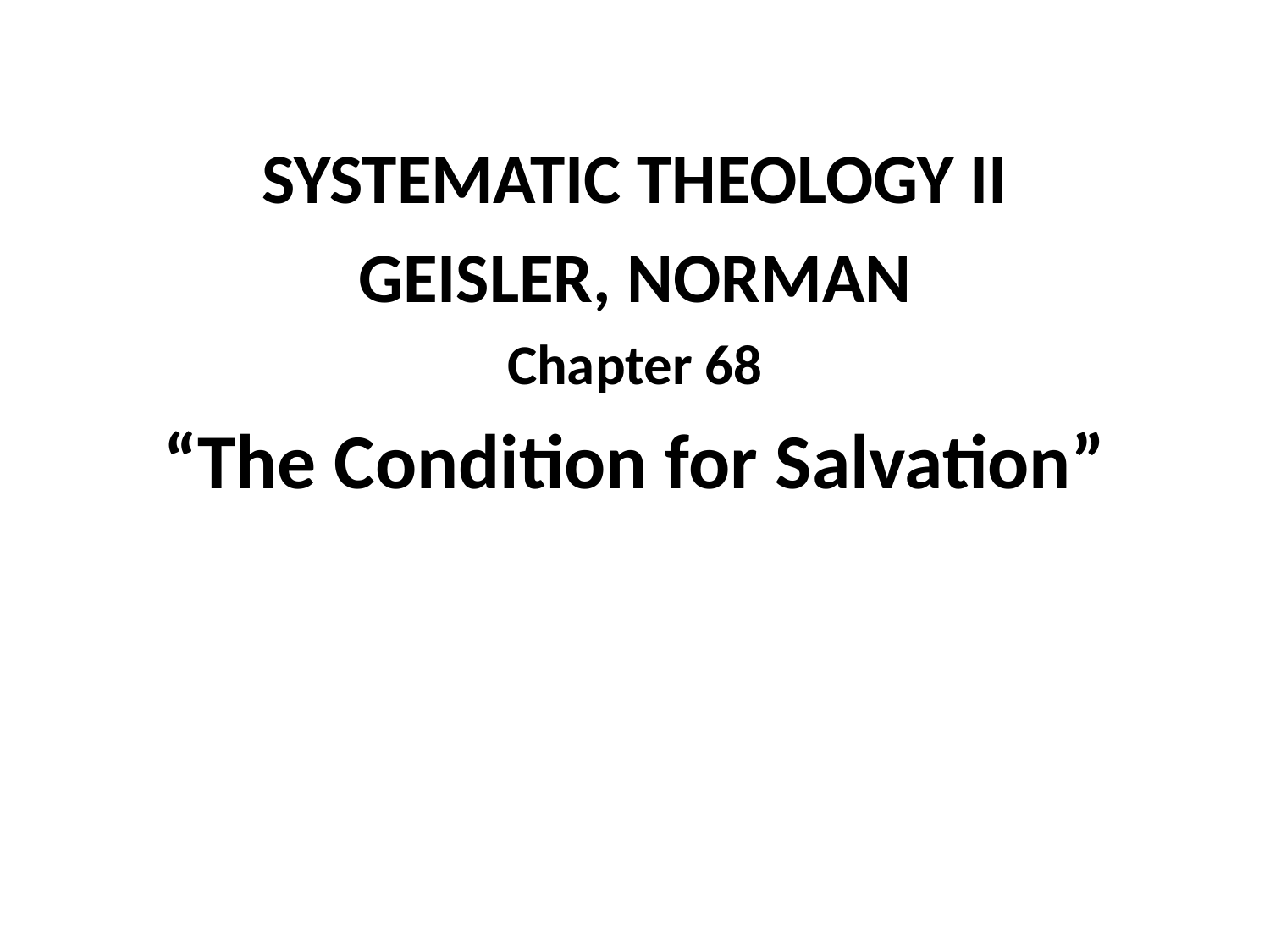

SYSTEMATIC THEOLOGY II
GEISLER, NORMAN
Chapter 68
“The Condition for Salvation”